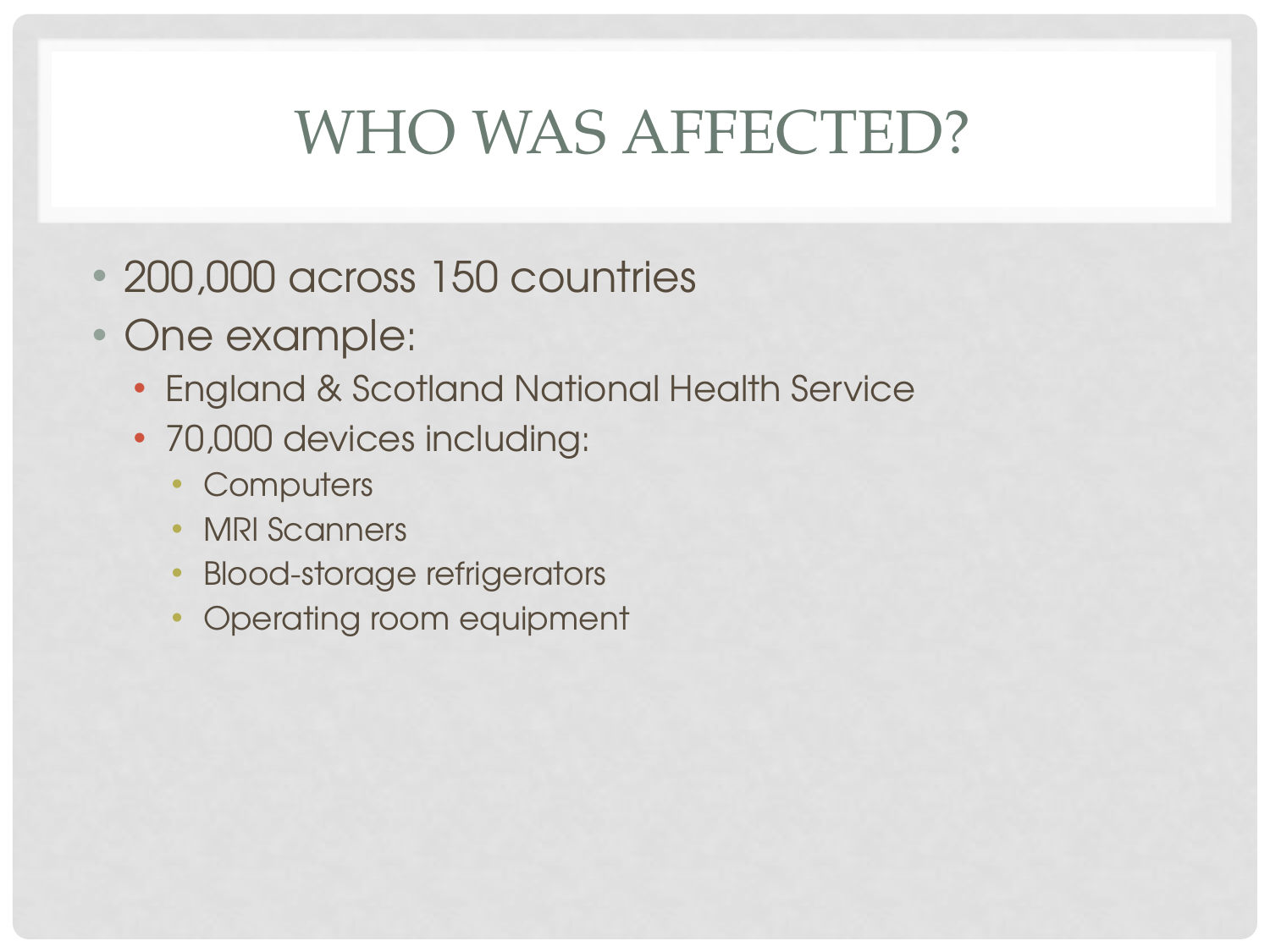

# Who was affected?
200,000 across 150 countries
One example:
England & Scotland National Health Service
70,000 devices including:
Computers
MRI Scanners
Blood-storage refrigerators
Operating room equipment